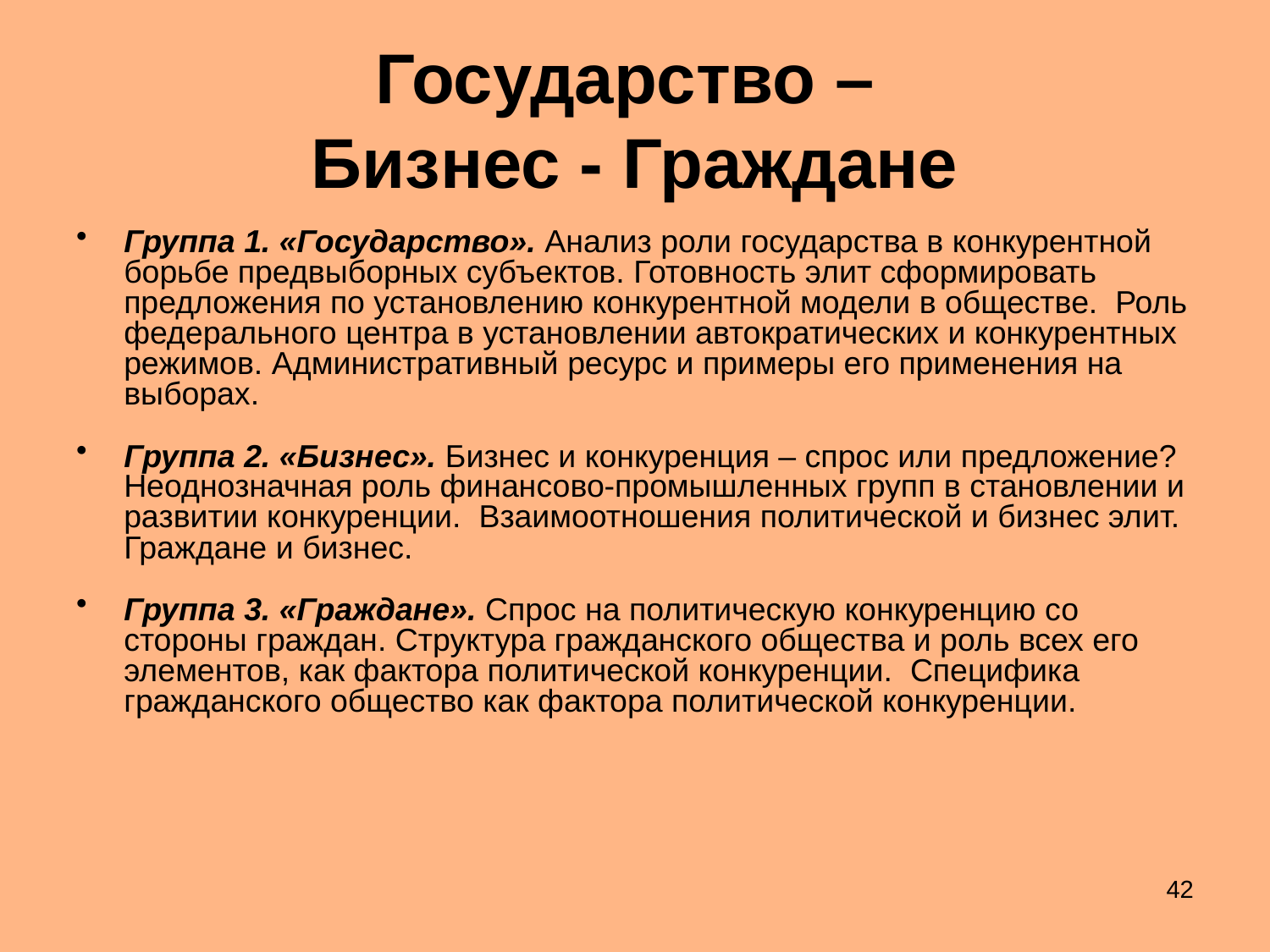

# Государство – Бизнес - Граждане
Группа 1. «Государство». Анализ роли государства в конкурентной борьбе предвыборных субъектов. Готовность элит сформировать предложения по установлению конкурентной модели в обществе.  Роль федерального центра в установлении автократических и конкурентных режимов. Административный ресурс и примеры его применения на выборах.
Группа 2. «Бизнес». Бизнес и конкуренция – спрос или предложение? Неоднозначная роль финансово-промышленных групп в становлении и развитии конкуренции.  Взаимоотношения политической и бизнес элит. Граждане и бизнес.
Группа 3. «Граждане». Спрос на политическую конкуренцию со стороны граждан. Структура гражданского общества и роль всех его элементов, как фактора политической конкуренции.  Специфика гражданского общество как фактора политической конкуренции.
42